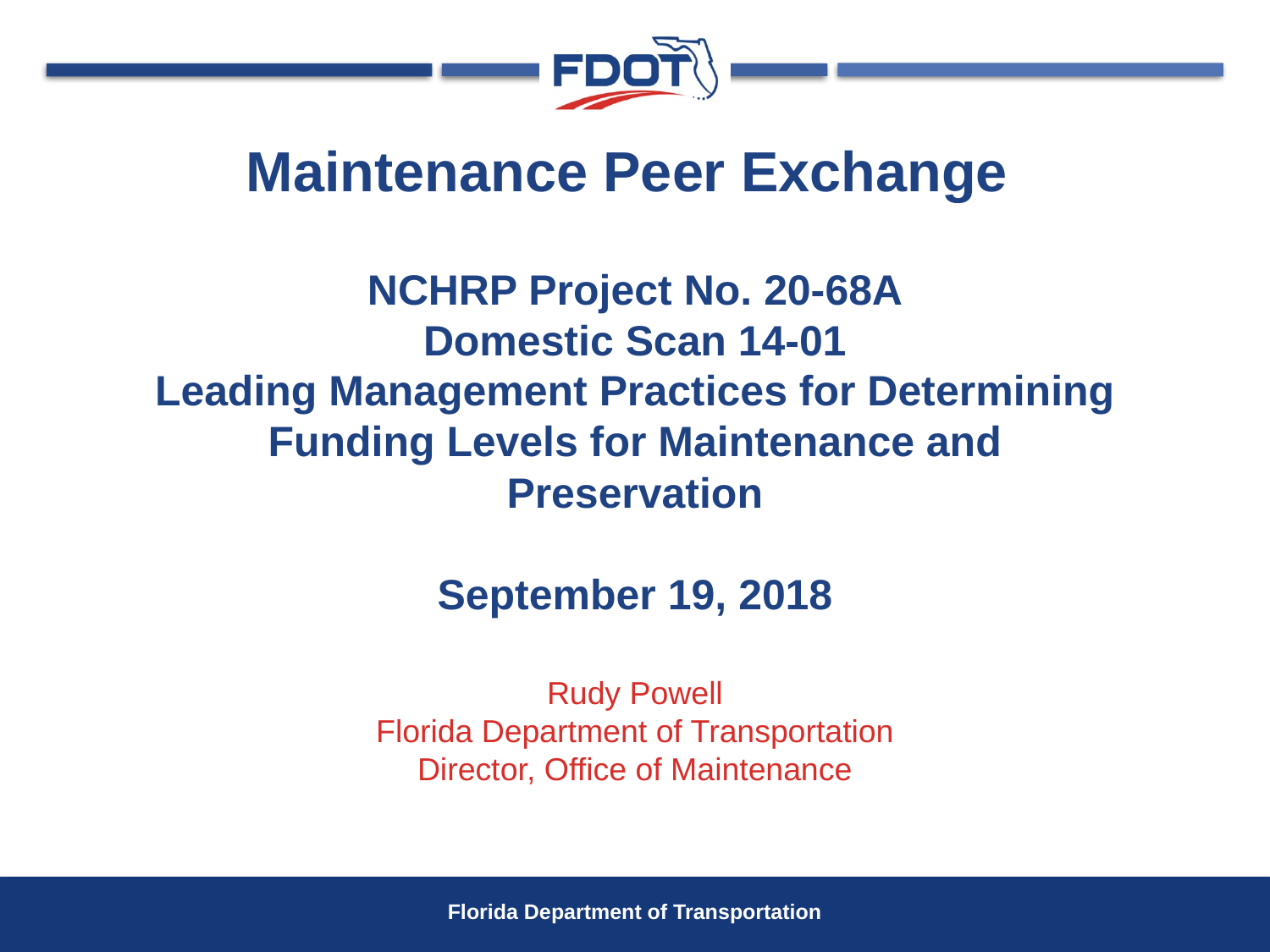

# Maintenance Peer Exchange NCHRP Project No. 20-68A Domestic Scan 14-01 Leading Management Practices for Determining Funding Levels for Maintenance and Preservation September 19, 2018
Rudy Powell
Florida Department of Transportation
Director, Office of Maintenance